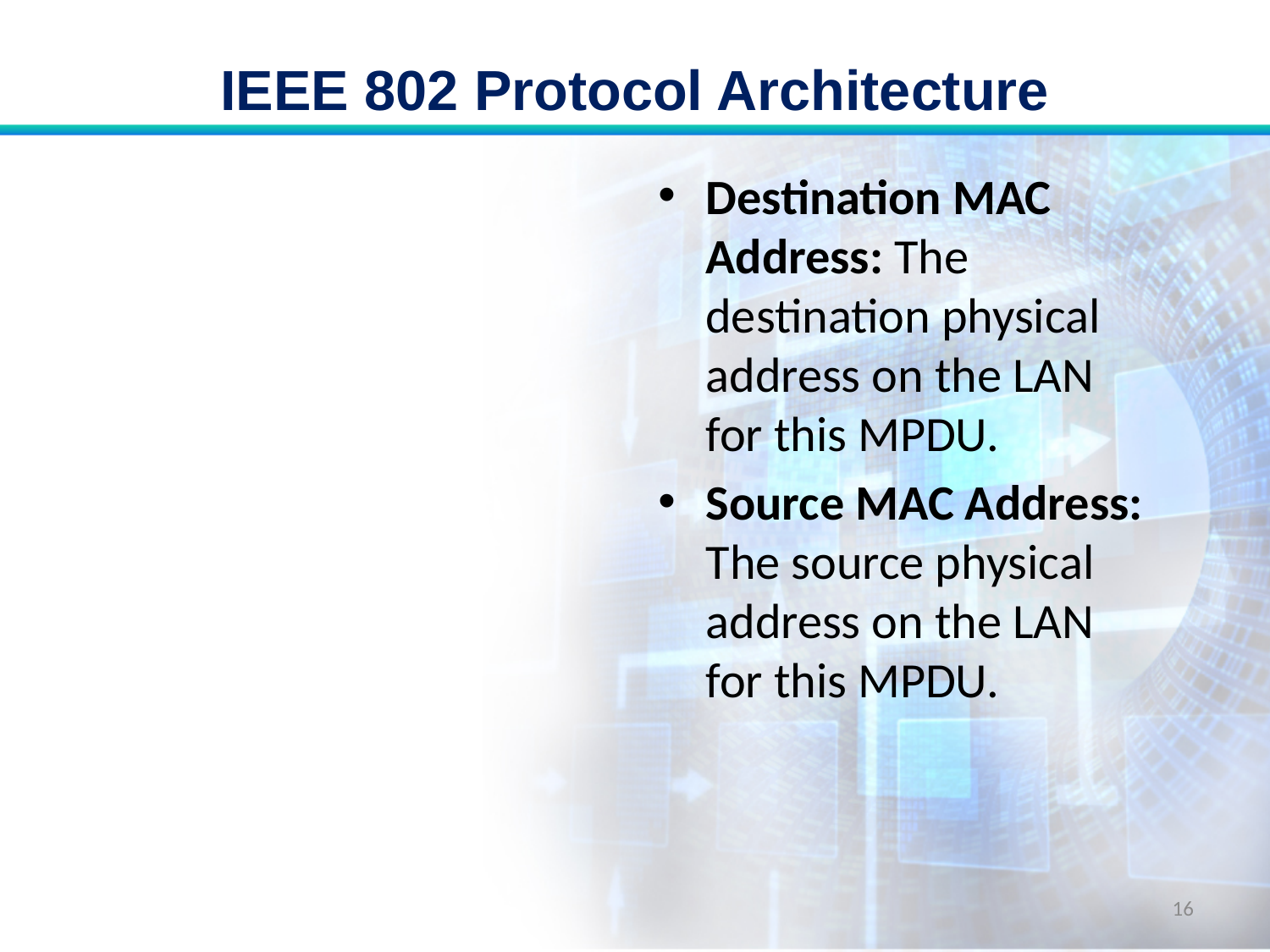

# IEEE 802 Protocol Architecture
Destination MAC Address: The destination physical address on the LAN for this MPDU.
Source MAC Address: The source physical address on the LAN for this MPDU.
16